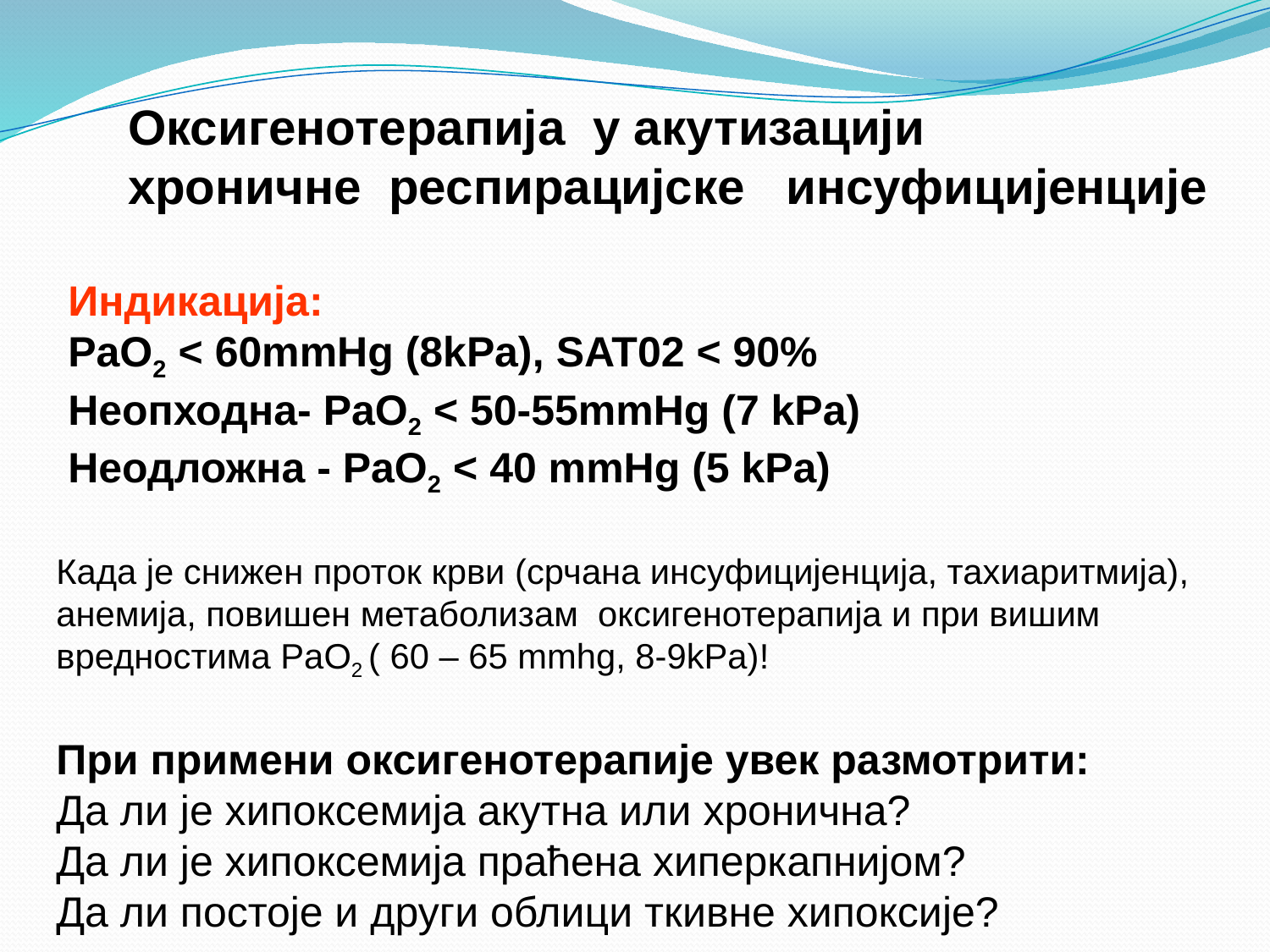

Оксигенотерапија  у акутизацији
хроничне  респирацијске   инсуфицијенције
 Индикација:
 PaO2 < 60mmHg (8kPa), SAT02 < 90%
 Неопходна- PaO2 < 50-55mmHg (7 kPa)
 Неодложна - PaO2 < 40 mmHg (5 kPa)

Када је снижен проток крви (срчана инсуфицијенција, тахиаритмија),
анемија, повишен метаболизам  оксигенотерапија и при вишим
вредностима PaO2 ( 60 – 65 mmhg, 8-9kPa)!

При примени оксигенотерапије увек размотрити:
Да ли је хипоксемија акутна или хронична?
Да ли је хипоксемија праћена хиперкапнијом?
Да ли постоје и други облици ткивне хипоксије?